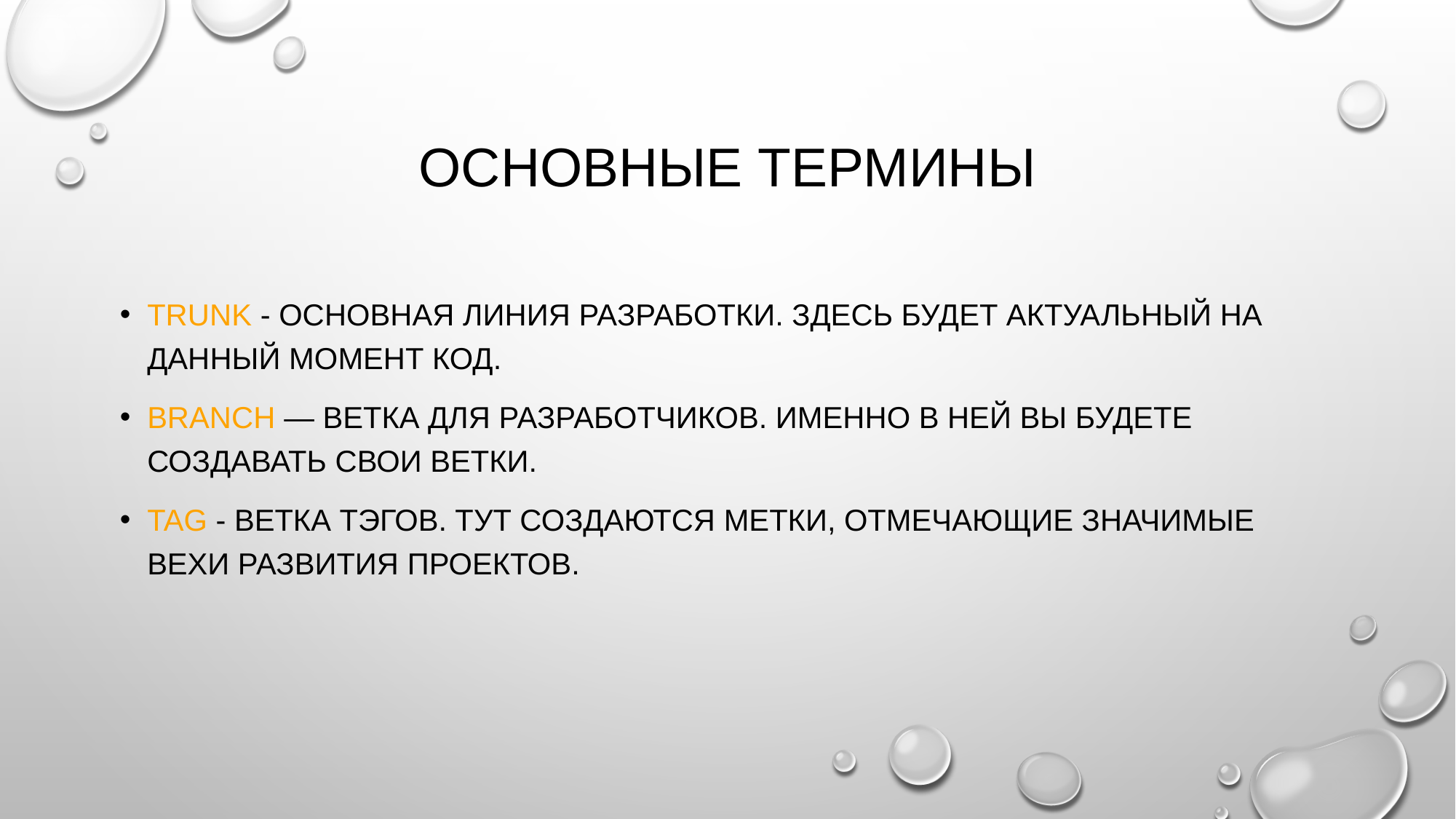

# Основные термины
Trunk - основная линия разработки. Здесь будет актуальный на данный момент код.
branch — ветка для разработчиков. Именно в ней вы будете создавать свои ветки.
TAG - ветка тэгов. Тут создаются метки, отмечающие значимые вехи развития проектов.